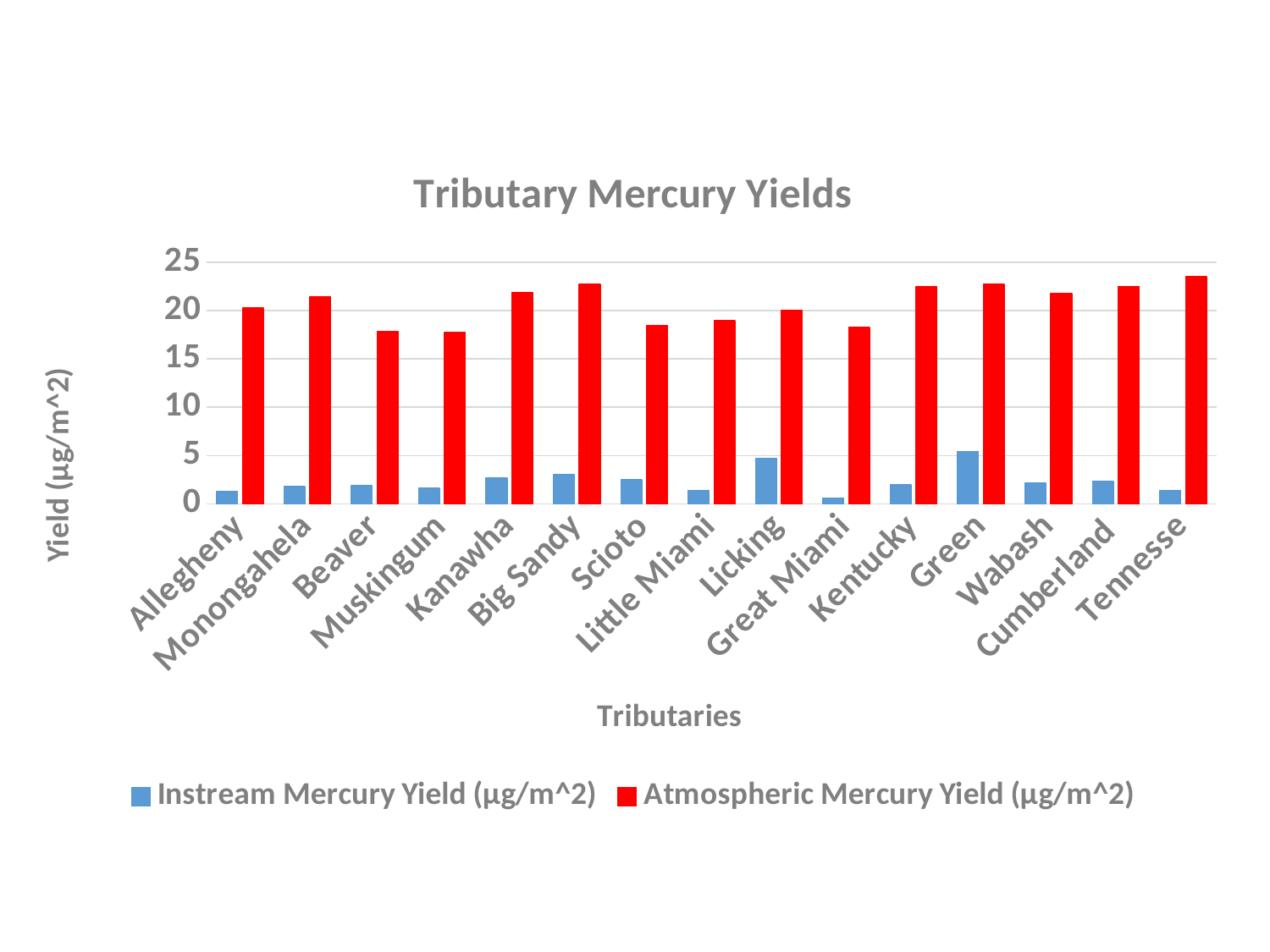

### Chart: Tributary Mercury Yields

| Category | Instream Mercury Yield (µg/m^2) | Atmospheric Mercury Yield (µg/m^2) |
|---|---|---|
| Allegheny | 1.251438479876744 | 20.260909737809314 |
| Monongahela | 1.7825469318191183 | 21.39233723320546 |
| Beaver | 1.845798076474819 | 17.84386667242927 |
| Muskingum | 1.6078059636158626 | 17.706146616465762 |
| Kanawha | 2.672296534167349 | 21.87555715792397 |
| Big Sandy | 3.025103611077224 | 22.72553102174673 |
| Scioto | 2.502139243441253 | 18.478771628870586 |
| Little Miami | 1.398363095715539 | 18.935474997567 |
| Licking | 4.735866635381779 | 20.007678458365938 |
| Great Miami | 0.5838028185914947 | 18.2627648019379 |
| Kentucky | 1.9421787542985662 | 22.487075711940875 |
| Green | 5.407486669139628 | 22.709107121678223 |
| Wabash | 2.158691406484186 | 21.723960280438018 |
| Cumberland  | 2.3120393556715166 | 22.479423090906803 |
| Tennesse | 1.3860304216401063 | 23.47052526984544 |